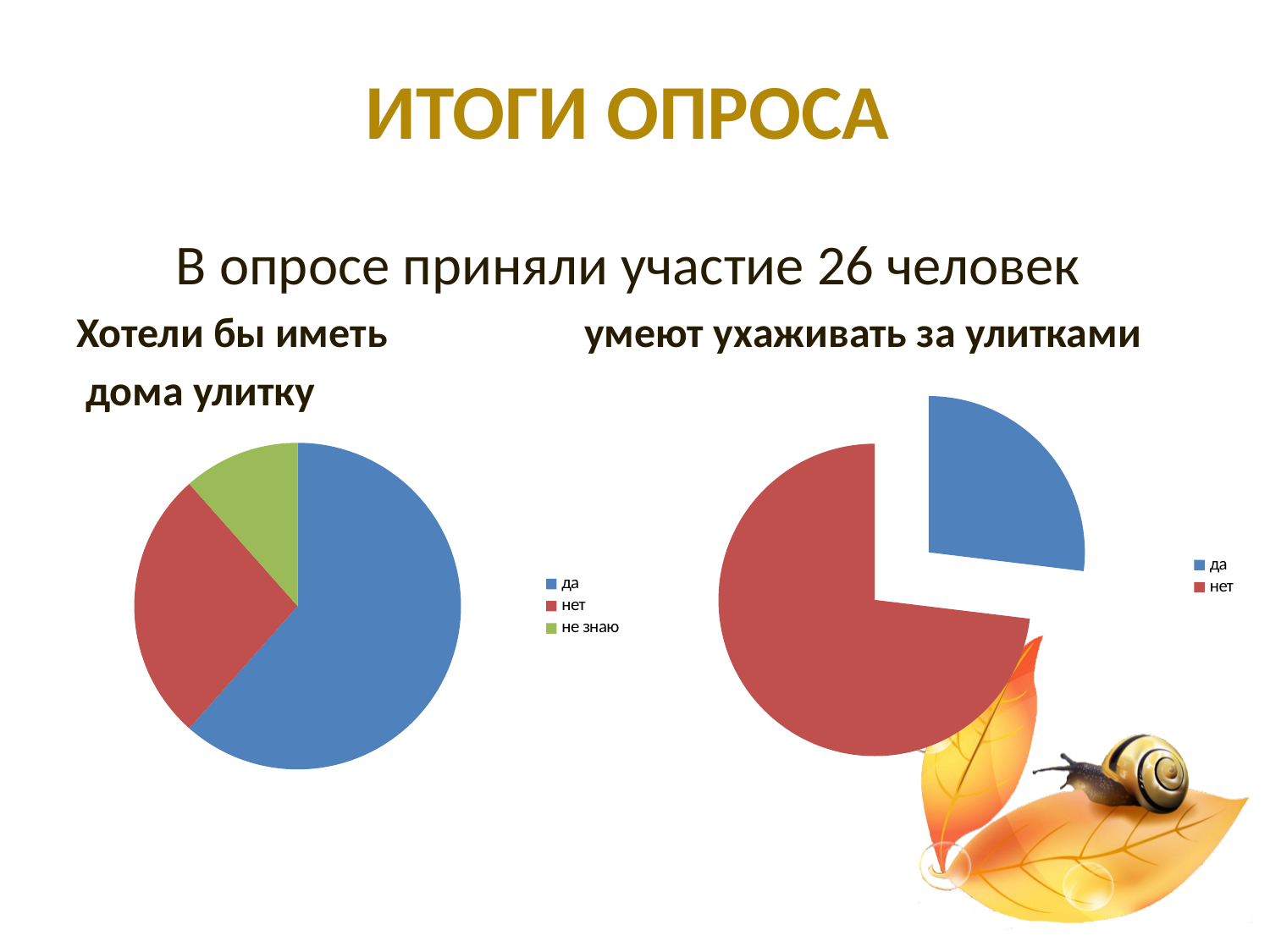

# Итоги опроса
В опросе приняли участие 26 человек
Хотели бы иметь		умеют ухаживать за улитками
 дома улитку

### Chart

| Category |  |
|---|---|
| да | 7.0 |
| нет | 19.0 |

### Chart

| Category |  |
|---|---|
| да | 16.0 |
| нет | 7.0 |
| не знаю | 3.0 |